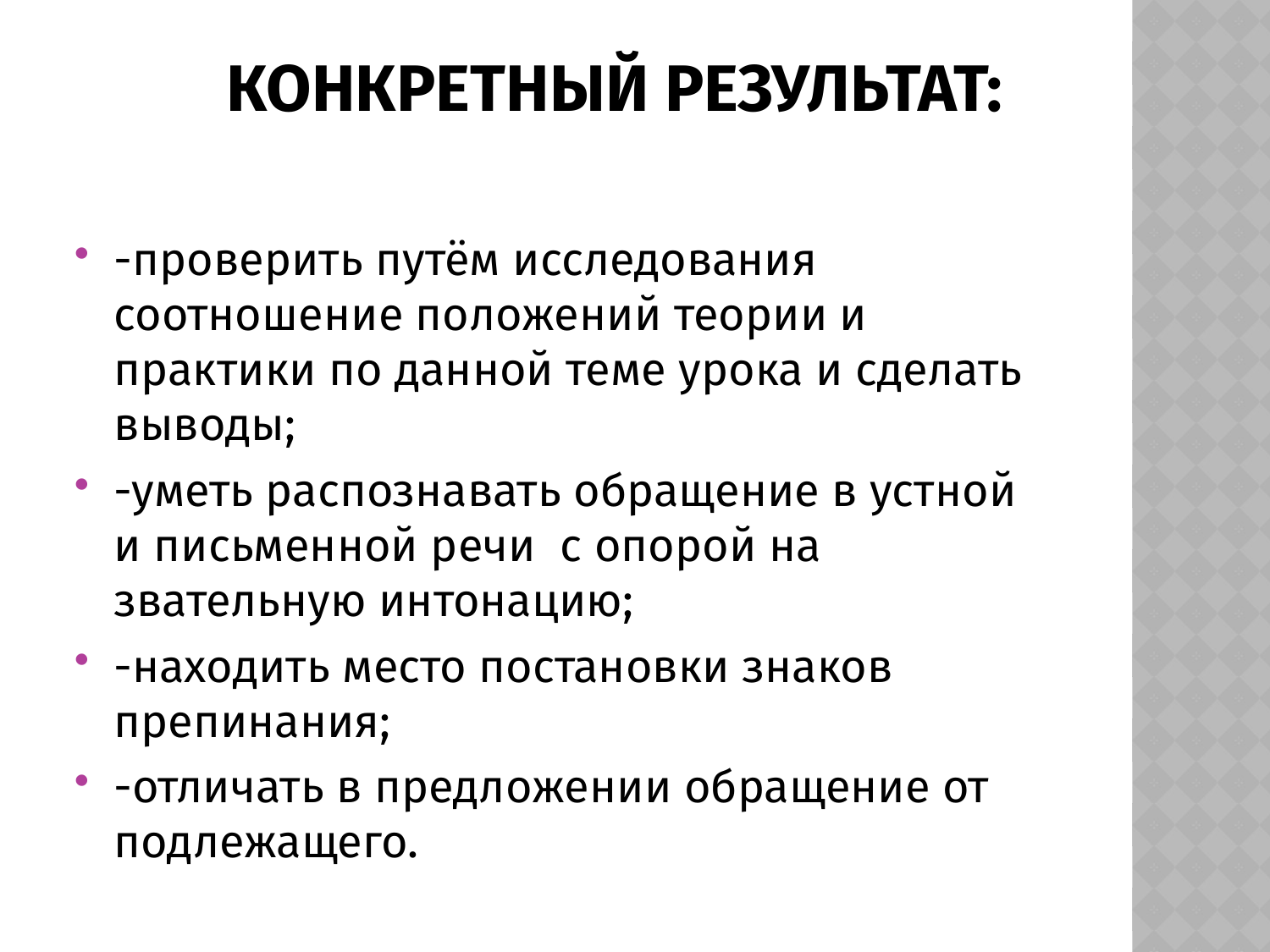

# Конкретный результат:
-проверить путём исследования соотношение положений теории и практики по данной теме урока и сделать выводы;
-уметь распознавать обращение в устной и письменной речи  с опорой на звательную интонацию;
-находить место постановки знаков препинания;
-отличать в предложении обращение от подлежащего.